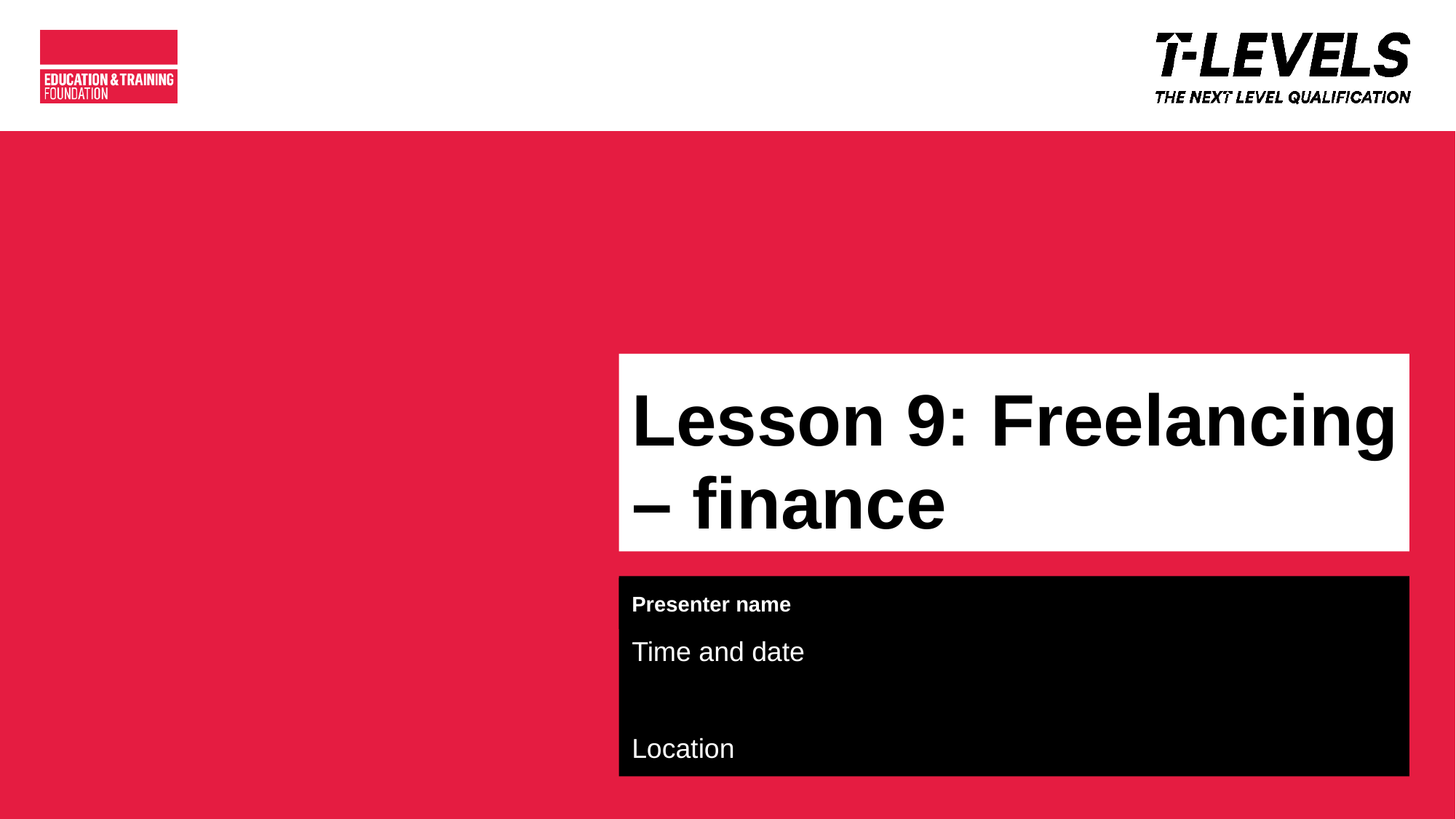

# Lesson 9: Freelancing – finance
Presenter name
Time and date
Location